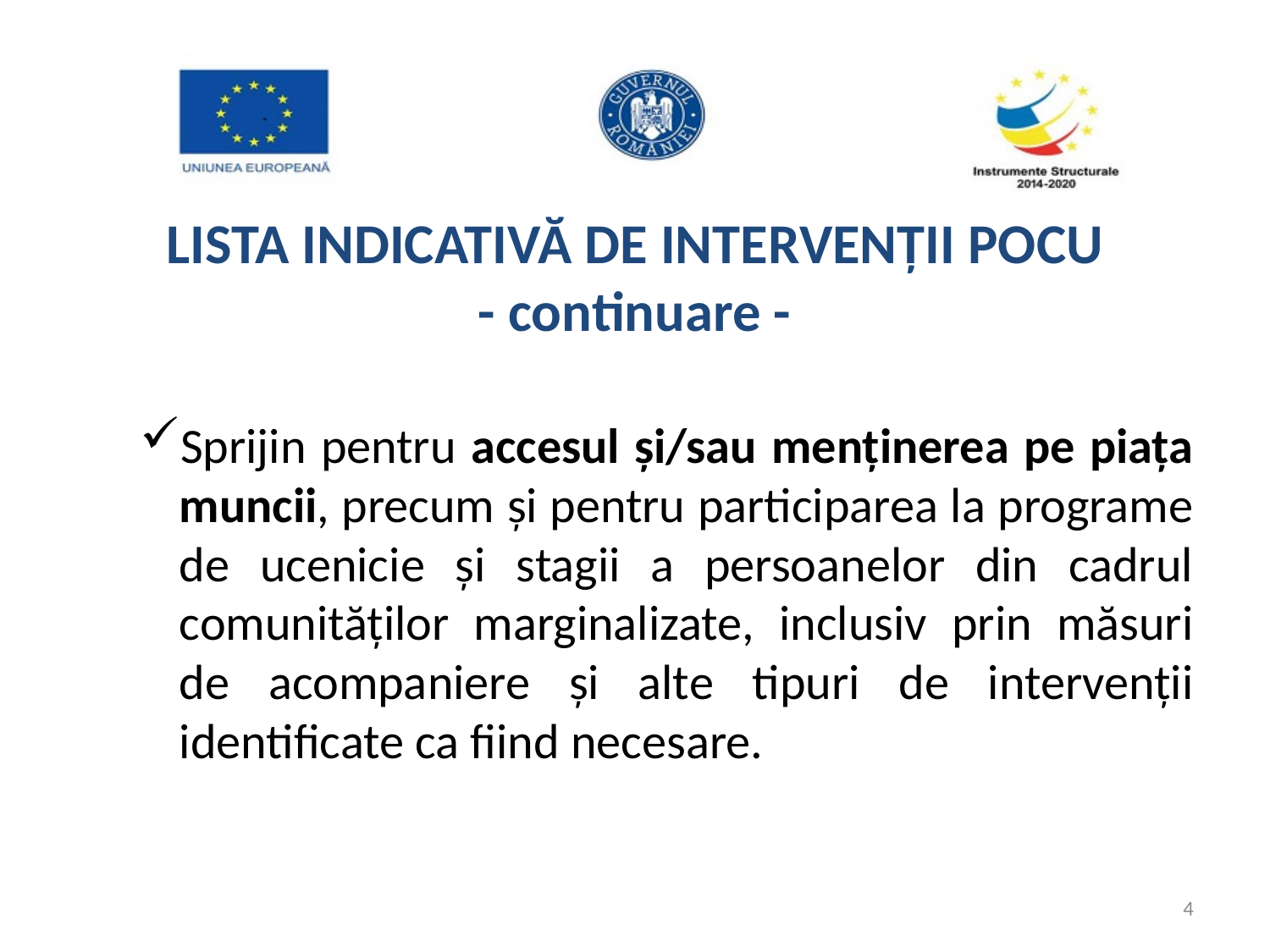

# LISTA INDICATIVĂ DE INTERVENȚII POCU - continuare -

Sprijin pentru accesul și/sau menținerea pe piața muncii, precum și pentru participarea la programe de ucenicie și stagii a persoanelor din cadrul comunităților marginalizate, inclusiv prin măsuri de acompaniere și alte tipuri de intervenții identificate ca fiind necesare.

4